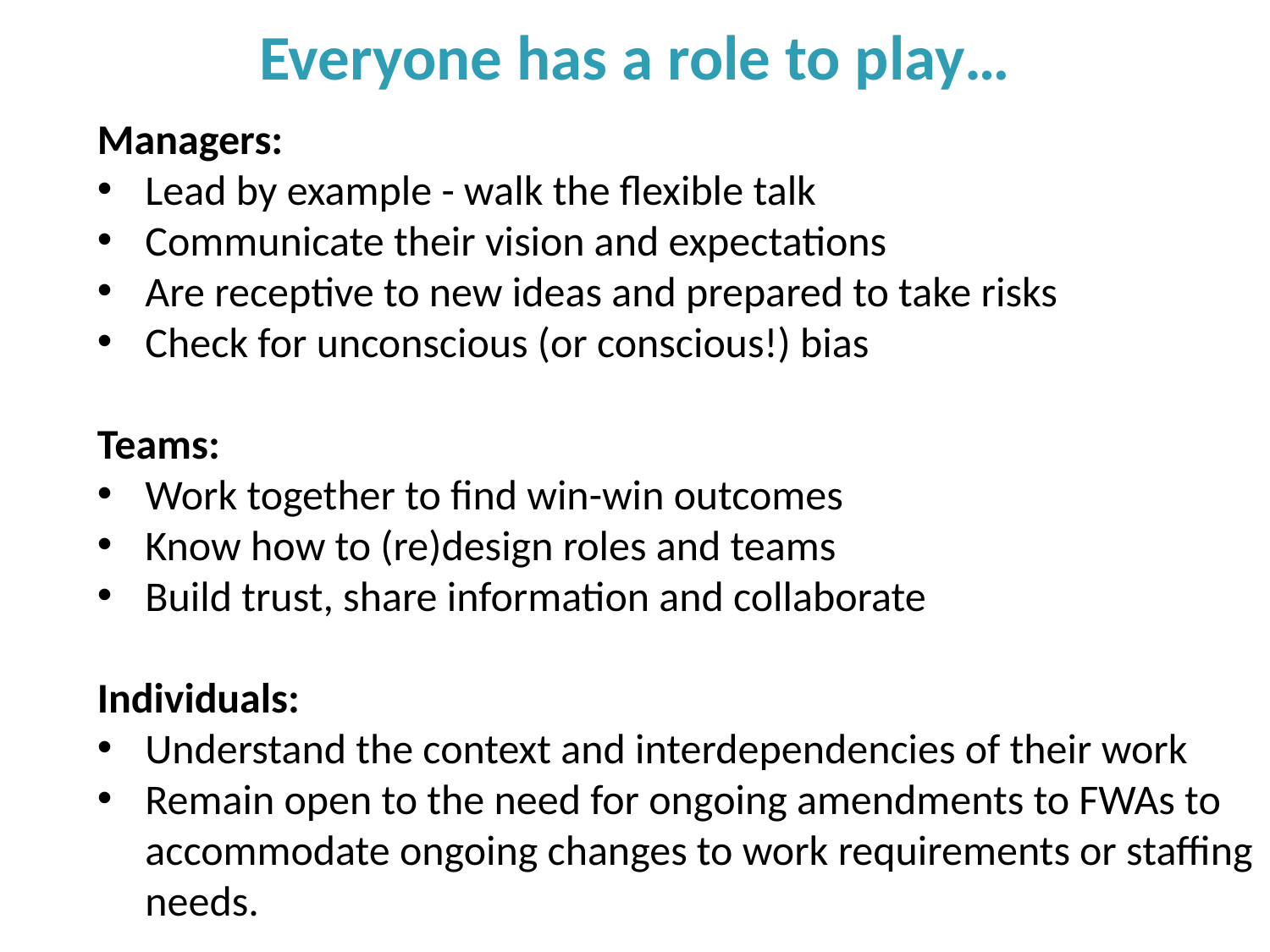

# Everyone has a role to play…

Managers:
Lead by example - walk the flexible talk
Communicate their vision and expectations
Are receptive to new ideas and prepared to take risks
Check for unconscious (or conscious!) bias

Teams:
Work together to find win-win outcomes
Know how to (re)design roles and teams
Build trust, share information and collaborate

Individuals:
Understand the context and interdependencies of their work
Remain open to the need for ongoing amendments to FWAs to accommodate ongoing changes to work requirements or staffing needs.